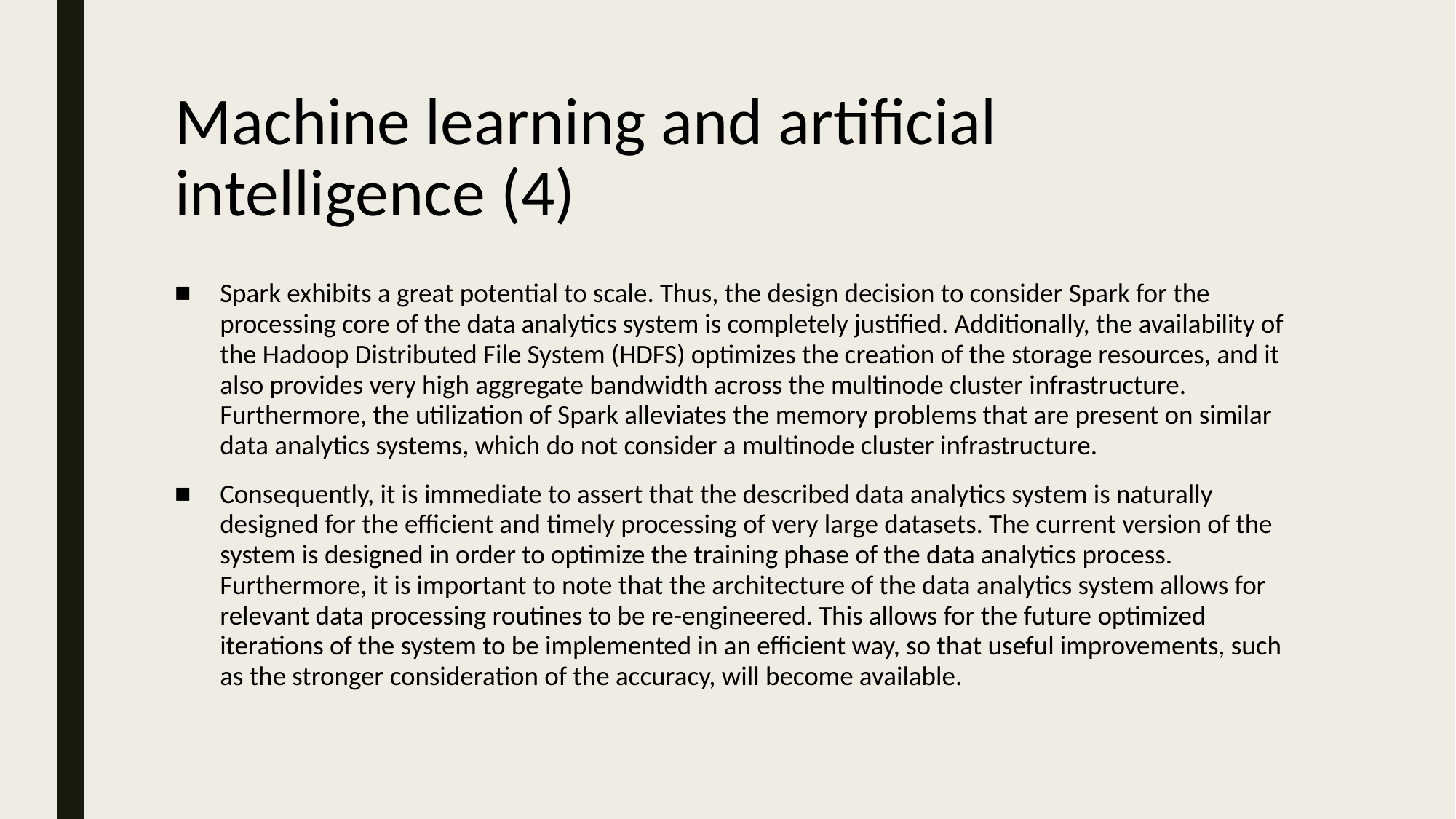

# Machine learning and artificial intelligence (4)
Spark exhibits a great potential to scale. Thus, the design decision to consider Spark for the processing core of the data analytics system is completely justified. Additionally, the availability of the Hadoop Distributed File System (HDFS) optimizes the creation of the storage resources, and it also provides very high aggregate bandwidth across the multinode cluster infrastructure. Furthermore, the utilization of Spark alleviates the memory problems that are present on similar data analytics systems, which do not consider a multinode cluster infrastructure.
Consequently, it is immediate to assert that the described data analytics system is naturally designed for the efficient and timely processing of very large datasets. The current version of the system is designed in order to optimize the training phase of the data analytics process. Furthermore, it is important to note that the architecture of the data analytics system allows for relevant data processing routines to be re-engineered. This allows for the future optimized iterations of the system to be implemented in an efficient way, so that useful improvements, such as the stronger consideration of the accuracy, will become available.